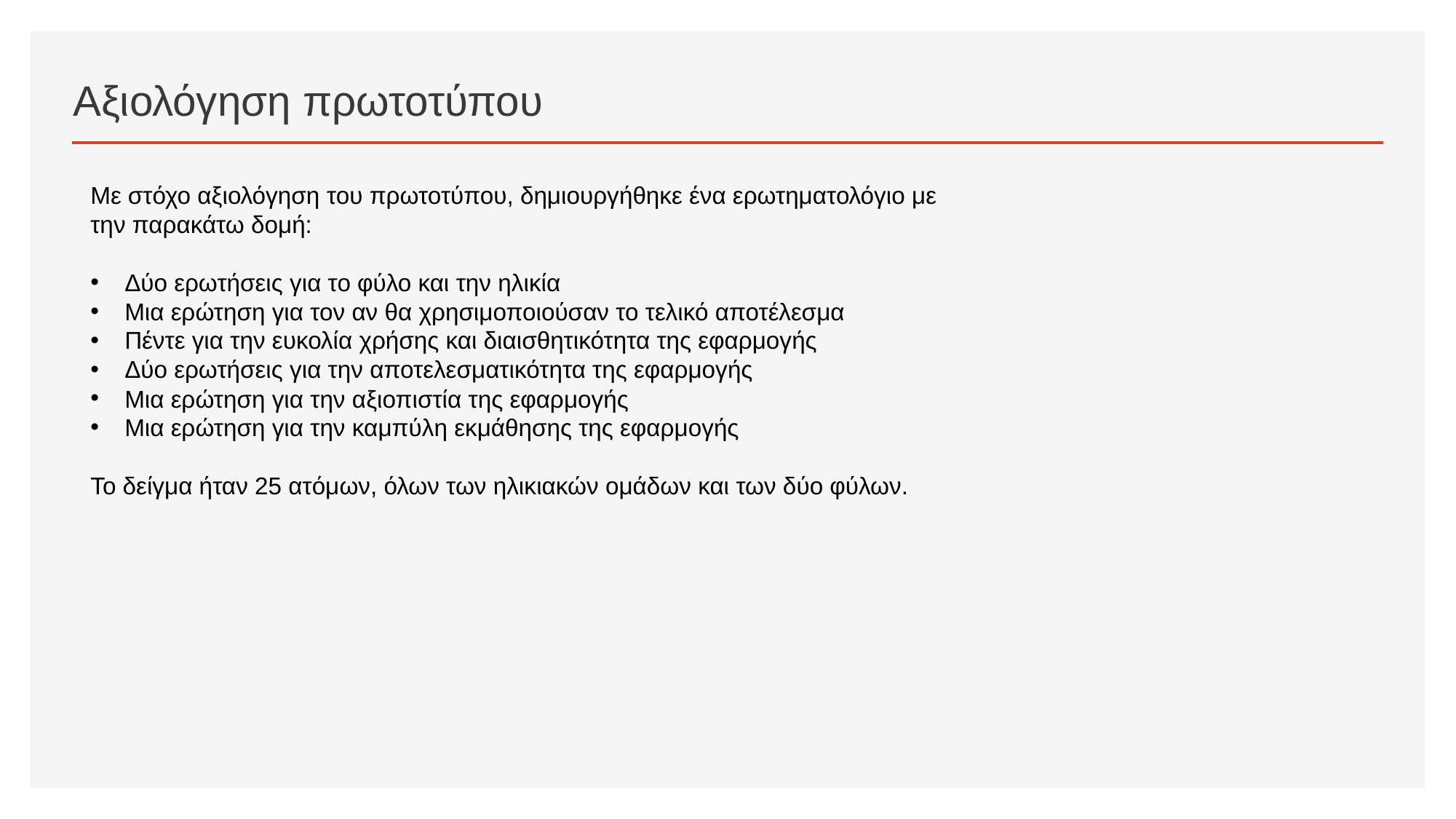

# Αξιολόγηση πρωτοτύπου
Με στόχο αξιολόγηση του πρωτοτύπου, δημιουργήθηκε ένα ερωτηματολόγιο με την παρακάτω δομή:

Δύο ερωτήσεις για το φύλο και την ηλικία
Μια ερώτηση για τον αν θα χρησιμοποιούσαν το τελικό αποτέλεσμα
Πέντε για την ευκολία χρήσης και διαισθητικότητα της εφαρμογής
Δύο ερωτήσεις για την αποτελεσματικότητα της εφαρμογής
Μια ερώτηση για την αξιοπιστία της εφαρμογής
Μια ερώτηση για την καμπύλη εκμάθησης της εφαρμογής

Το δείγμα ήταν 25 ατόμων, όλων των ηλικιακών ομάδων και των δύο φύλων.